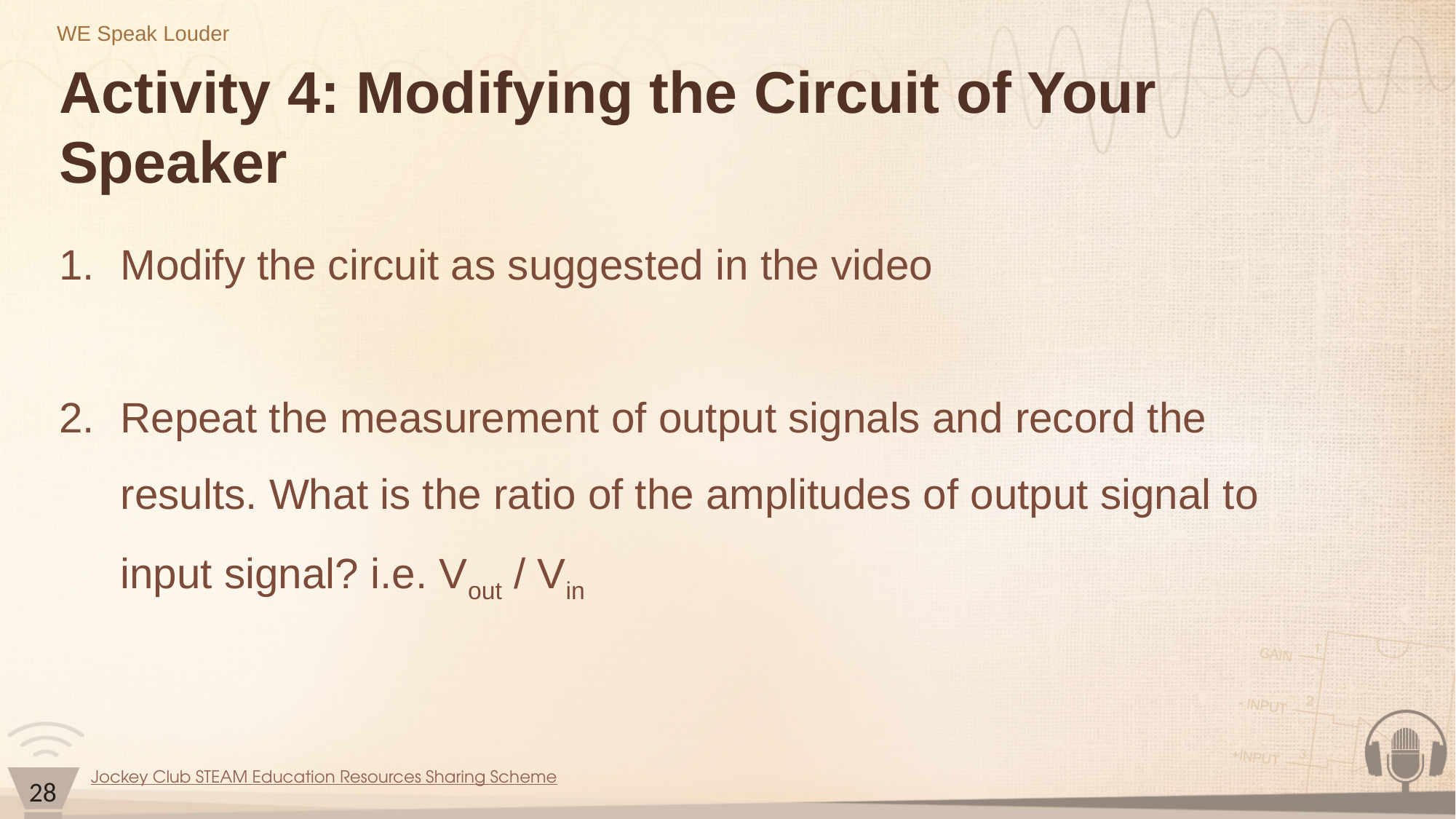

# Activity 4: Modifying the Circuit of Your Speaker
Modify the circuit as suggested in the video

Repeat the measurement of output signals and record the results. What is the ratio of the amplitudes of output signal to input signal? i.e. Vout / Vin

28